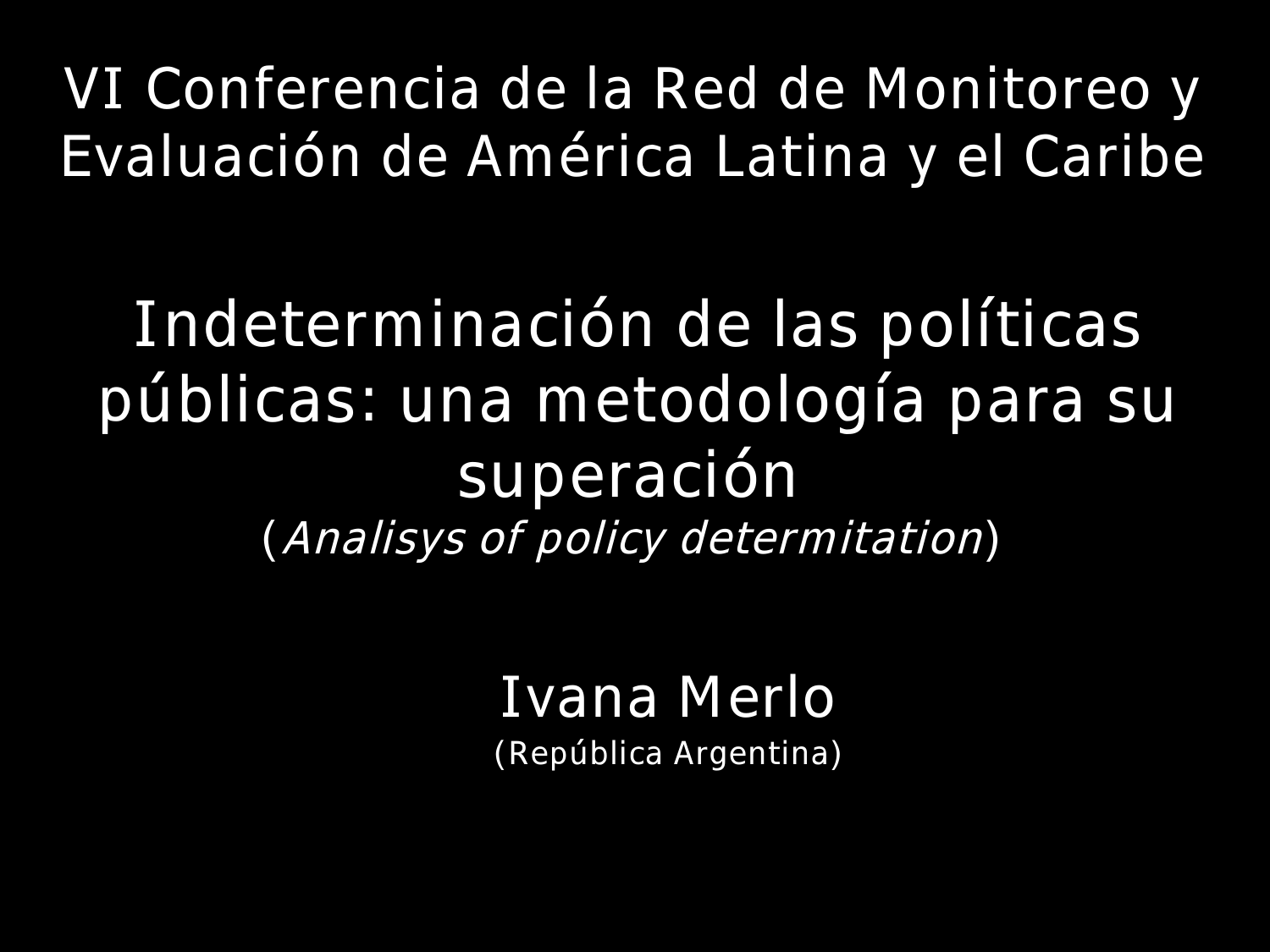

VI Conferencia de la Red de Monitoreo y Evaluación de América Latina y el Caribe
# Indeterminación de las políticas públicas: una metodología para su superación (Analisys of policy determitation)
Ivana Merlo
(República Argentina)